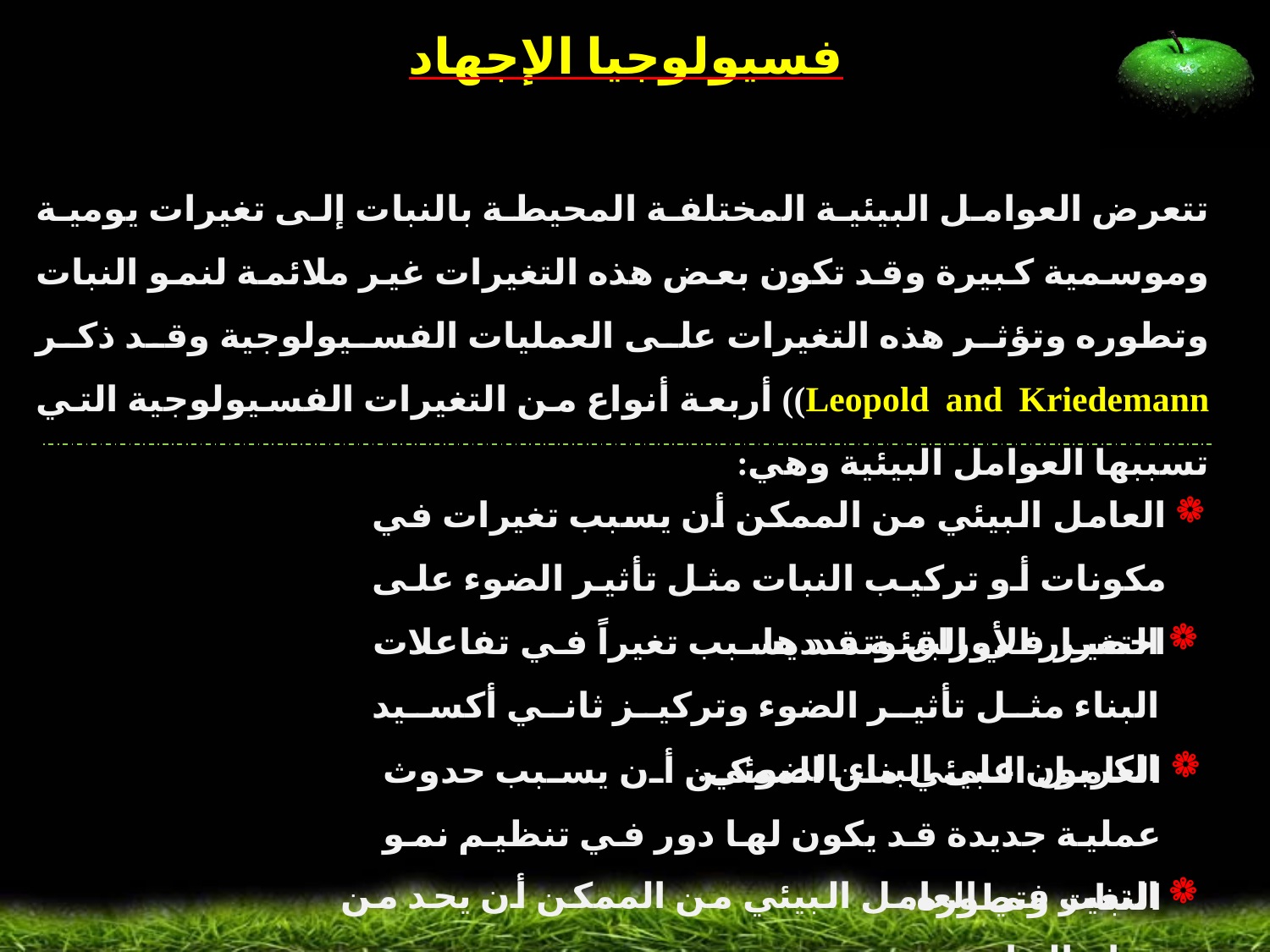

فسيولوجيا الإجهاد
تتعرض العوامل البيئية المختلفة المحيطة بالنبات إلى تغيرات يومية وموسمية كبيرة وقد تكون بعض هذه التغيرات غير ملائمة لنمو النبات وتطوره وتؤثر هذه التغيرات على العمليات الفسيولوجية وقد ذكر Leopold and Kriedemann)) أربعة أنواع من التغيرات الفسيولوجية التي تسببها العوامل البيئية وهي:
العامل البيئي من الممكن أن يسبب تغيرات في مكونات أو تركيب النبات مثل تأثير الضوء على اخضرار الأوراق وتمددها.
التغير في البيئة قد يسبب تغيراً في تفاعلات البناء مثل تأثير الضوء وتركيز ثاني أكسيد الكربون على البناء الضوئي.
العامل البيئي من الممكن أن يسبب حدوث عملية جديدة قد يكون لها دور في تنظيم نمو النبات وتطوره.
التغير في العامل البيئي من الممكن أن يحد من نجاح النبات وتوزيعه.